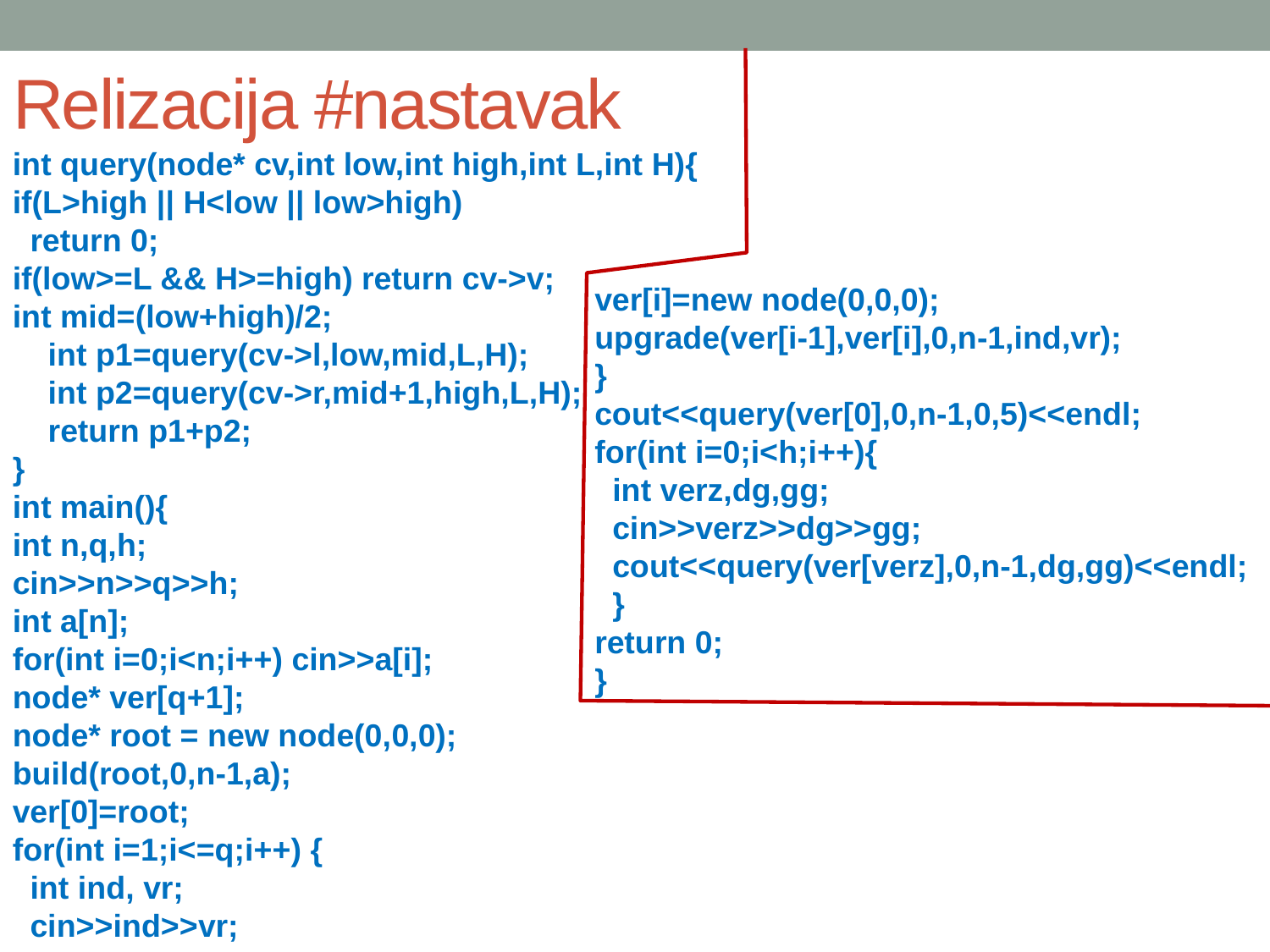

# Relizacija #nastavak

int query(node* cv,int low,int high,int L,int H){
if(L>high || H<low || low>high)
  return 0;
if(low>=L && H>=high) return cv->v;
int mid=(low+high)/2;
    int p1=query(cv->l,low,mid,L,H);
    int p2=query(cv->r,mid+1,high,L,H);
    return p1+p2;
}
int main(){
int n,q,h;
cin>>n>>q>>h;
int a[n];
for(int i=0;i<n;i++) cin>>a[i];
node* ver[q+1];
node* root = new node(0,0,0);
build(root,0,n-1,a);
ver[0]=root;
for(int i=1;i<=q;i++) {
  int ind, vr;
  cin>>ind>>vr;
ver[i]=new node(0,0,0);
upgrade(ver[i-1],ver[i],0,n-1,ind,vr);
}
cout<<query(ver[0],0,n-1,0,5)<<endl;
for(int i=0;i<h;i++){
  int verz,dg,gg;
  cin>>verz>>dg>>gg;
  cout<<query(ver[verz],0,n-1,dg,gg)<<endl;
  }
return 0;
}